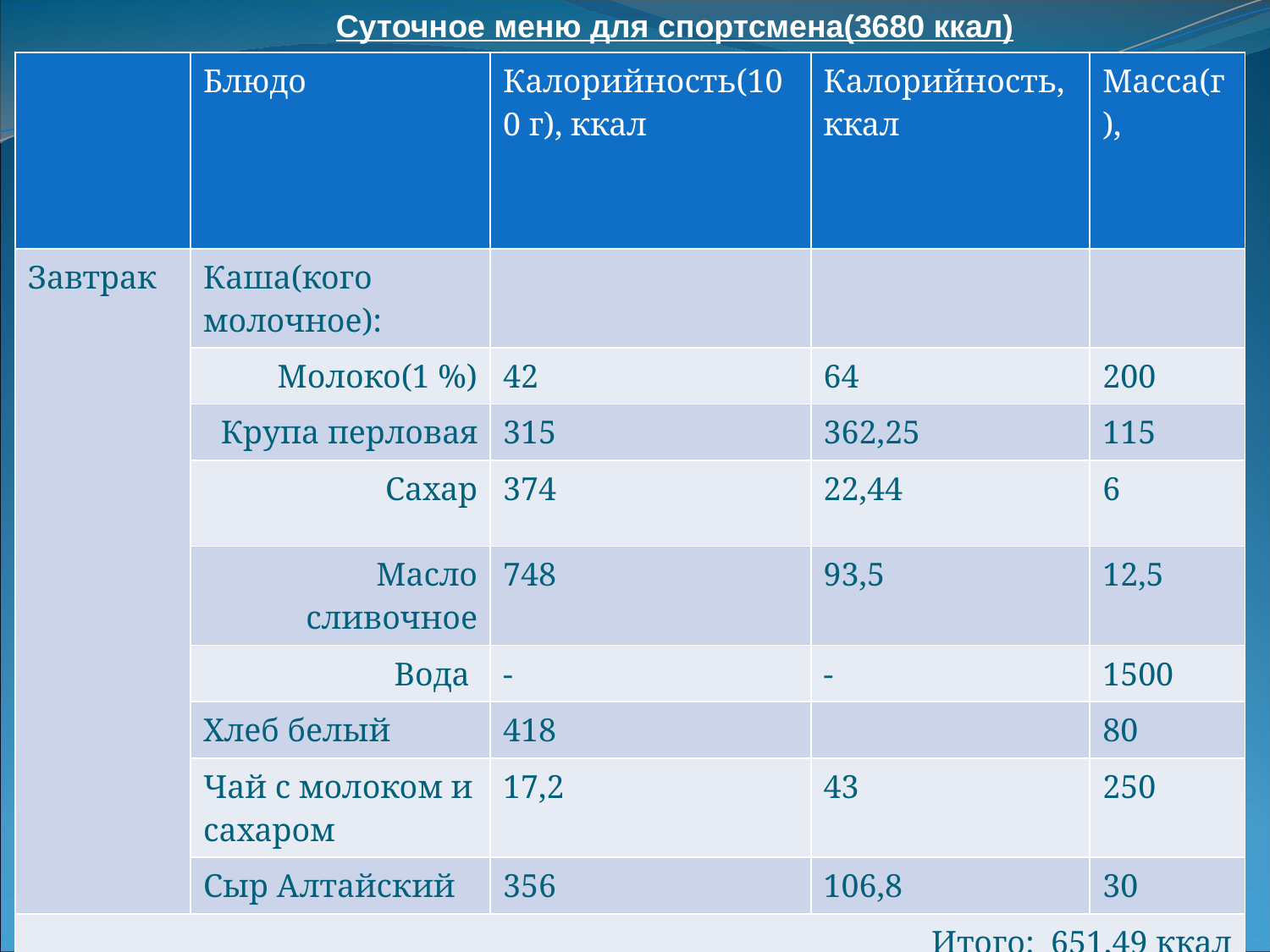

Суточное меню для спортсмена(3680 ккал)
|  | Блюдо | Калорийность(100 г), ккал | Калорийность, ккал | Масса(г), |
| --- | --- | --- | --- | --- |
| Завтрак | Каша(кого молочное): |  |  |  |
|  | Молоко(1 %) | 42 | 64 | 200 |
|  | Крупа перловая | 315 | 362,25 | 115 |
|  | Сахар | 374 | 22,44 | 6 |
|  | Масло сливочное | 748 | 93,5 | 12,5 |
|  | Вода | - | - | 1500 |
|  | Хлеб белый | 418 |  | 80 |
|  | Чай с молоком и сахаром | 17,2 | 43 | 250 |
|  | Сыр Алтайский | 356 | 106,8 | 30 |
| Итого: 651,49 ккал |  |  |  |  |